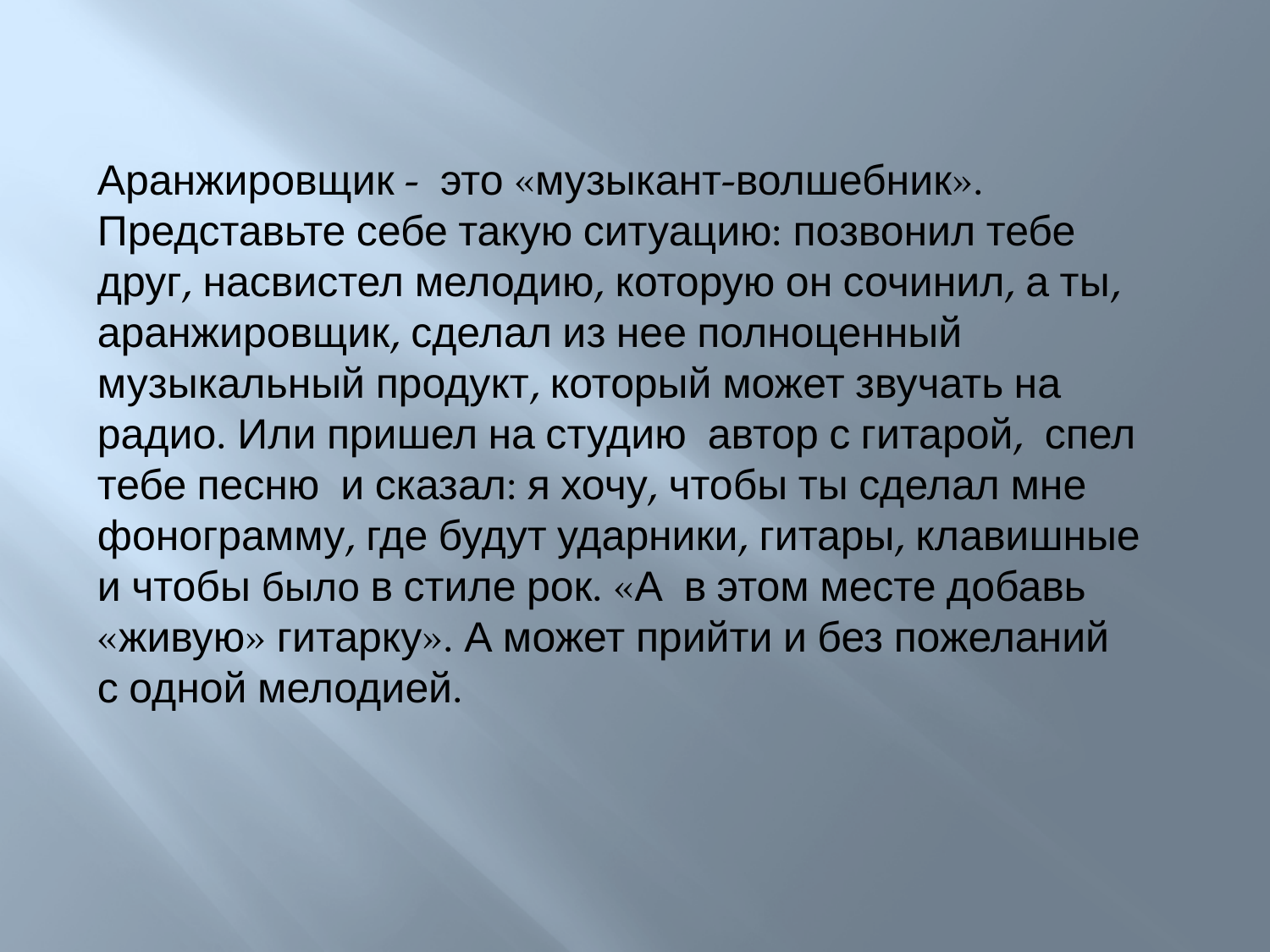

Аранжировщик -  это «музыкант-волшебник». Представьте себе такую ситуацию: позвонил тебе друг, насвистел мелодию, которую он сочинил, а ты, аранжировщик, сделал из нее полноценный музыкальный продукт, который может звучать на радио. Или пришел на студию  автор с гитарой,  спел тебе песню  и сказал: я хочу, чтобы ты сделал мне фонограмму, где будут ударники, гитары, клавишные и чтобы было в стиле рок. «А  в этом месте добавь «живую» гитарку». А может прийти и без пожеланий с одной мелодией.